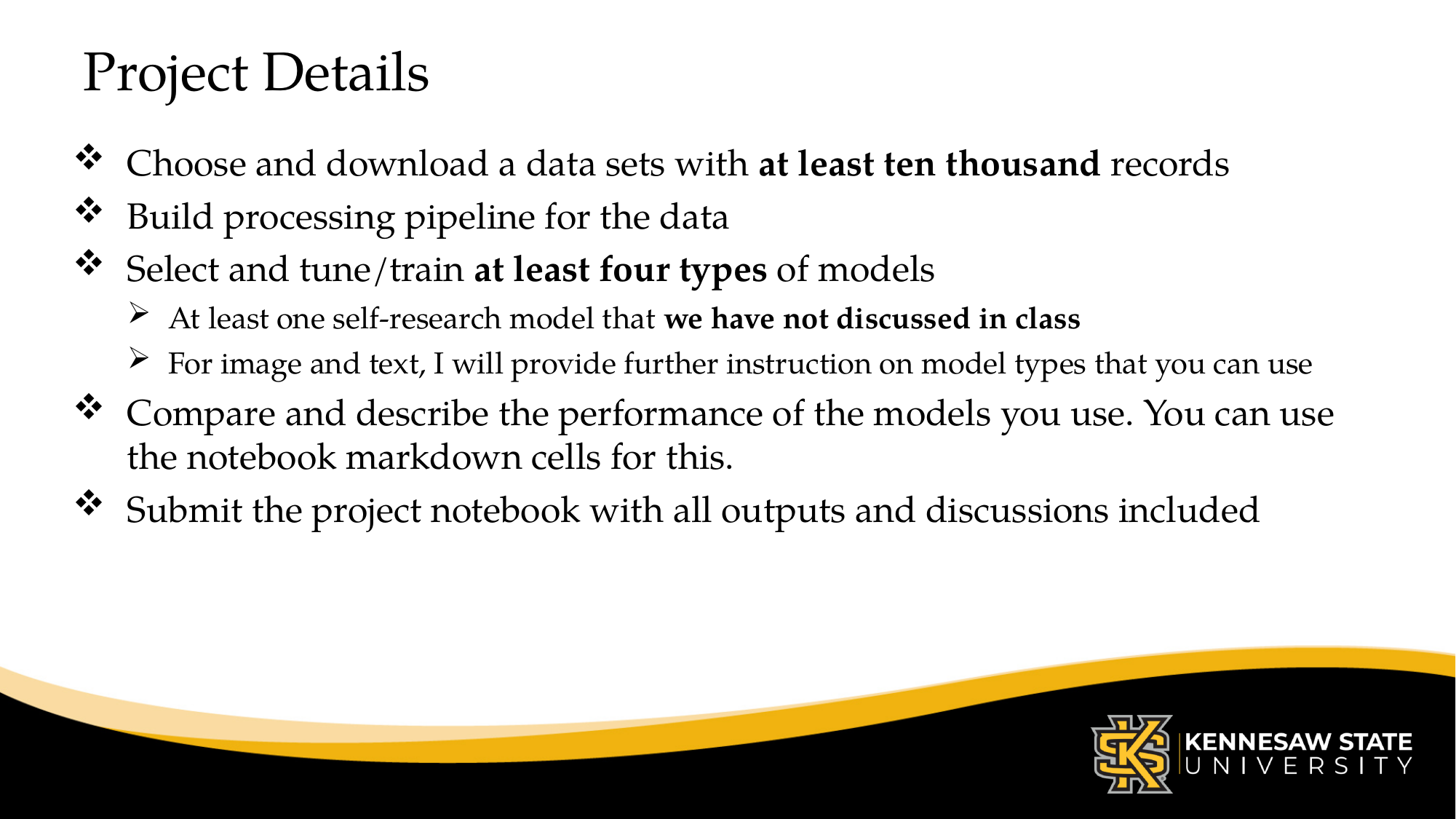

# Project Details
Choose and download a data sets with at least ten thousand records
Build processing pipeline for the data
Select and tune/train at least four types of models
At least one self-research model that we have not discussed in class
For image and text, I will provide further instruction on model types that you can use
Compare and describe the performance of the models you use. You can use the notebook markdown cells for this.
Submit the project notebook with all outputs and discussions included